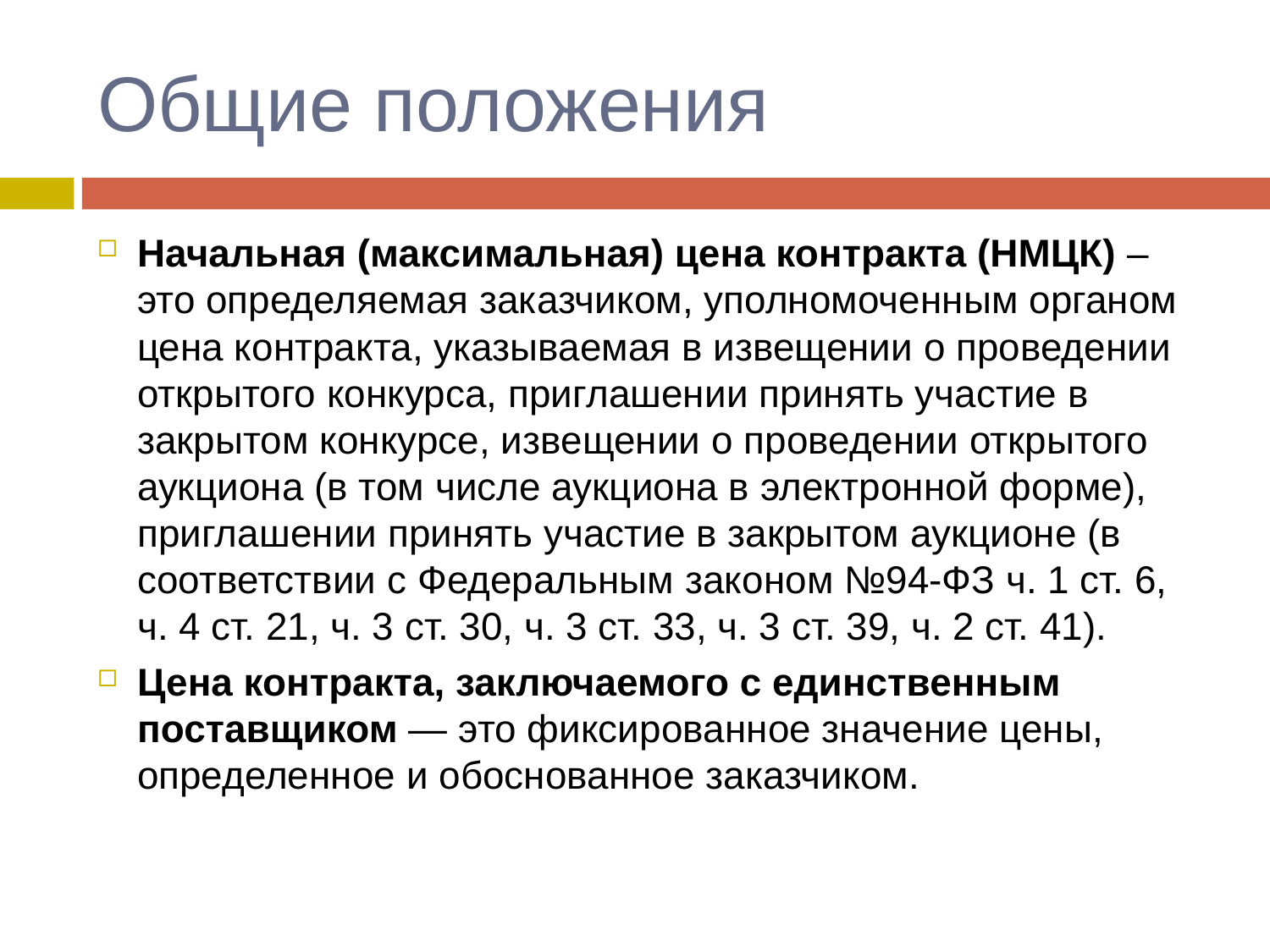

# Общие положения
Начальная (максимальная) цена контракта (НМЦК) – это определяемая заказчиком, уполномоченным органом цена контракта, указываемая в извещении о проведении открытого конкурса, приглашении принять участие в закрытом конкурсе, извещении о проведении открытого аукциона (в том числе аукциона в электронной форме), приглашении принять участие в закрытом аукционе (в соответствии с Федеральным законом №94-ФЗ ч. 1 ст. 6, ч. 4 ст. 21, ч. 3 ст. 30, ч. 3 ст. 33, ч. 3 ст. 39, ч. 2 ст. 41).
Цена контракта, заключаемого с единственным поставщиком — это фиксированное значение цены, определенное и обоснованное заказчиком.